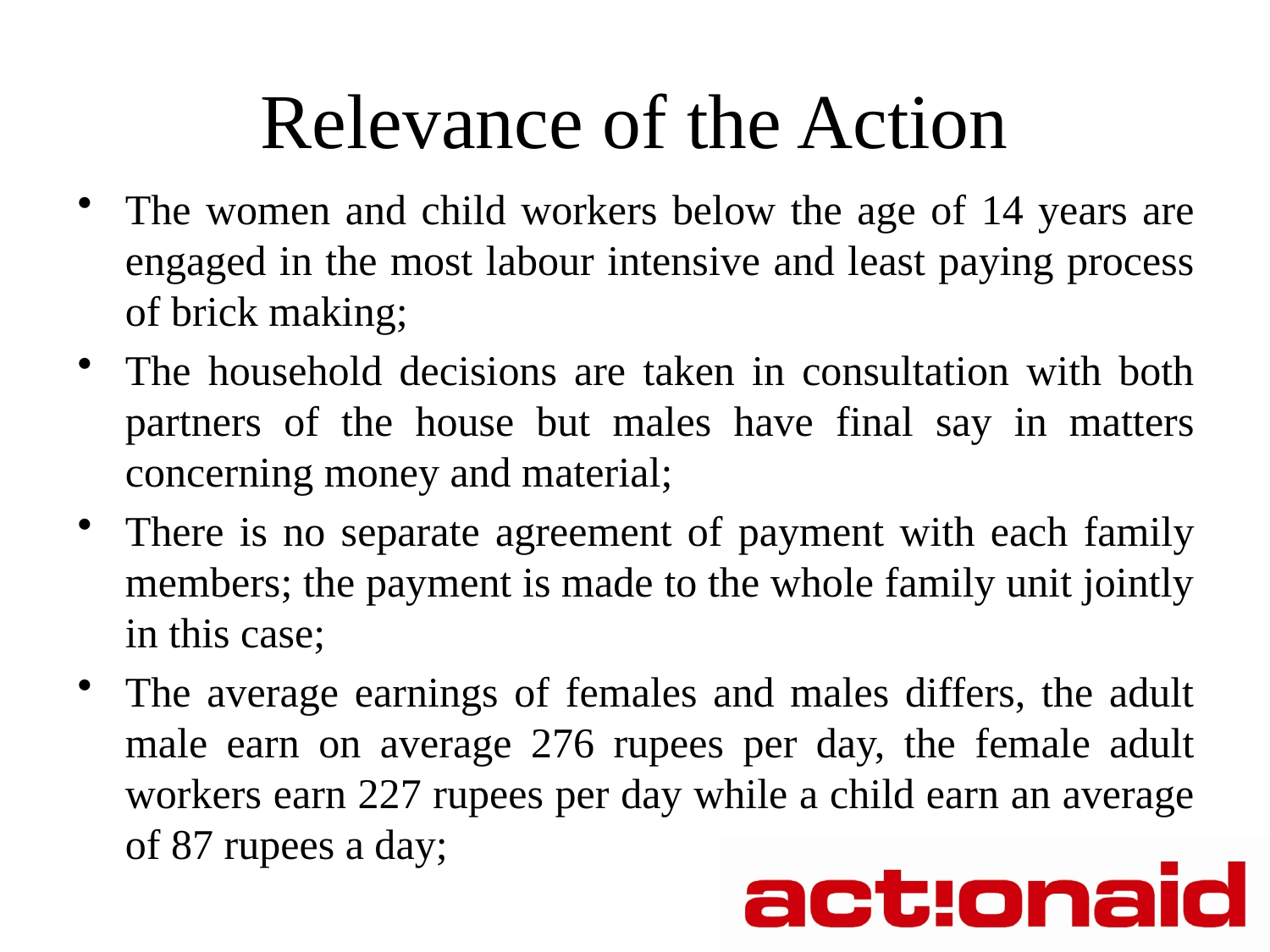

# Relevance of the Action
The women and child workers below the age of 14 years are engaged in the most labour intensive and least paying process of brick making;
The household decisions are taken in consultation with both partners of the house but males have final say in matters concerning money and material;
There is no separate agreement of payment with each family members; the payment is made to the whole family unit jointly in this case;
The average earnings of females and males differs, the adult male earn on average 276 rupees per day, the female adult workers earn 227 rupees per day while a child earn an average of 87 rupees a day;